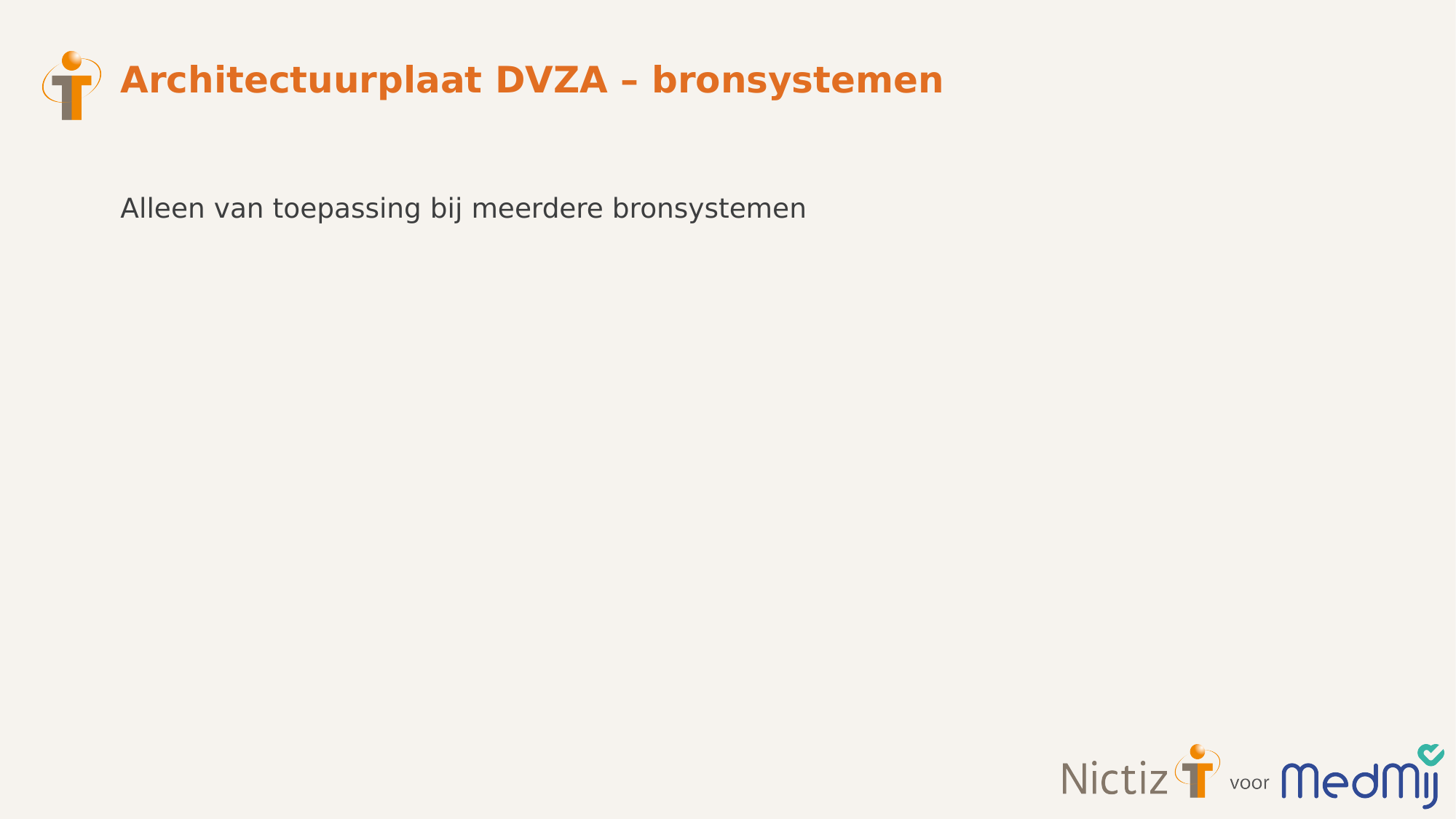

# Architectuurplaat DVZA – bronsystemen
Alleen van toepassing bij meerdere bronsystemen